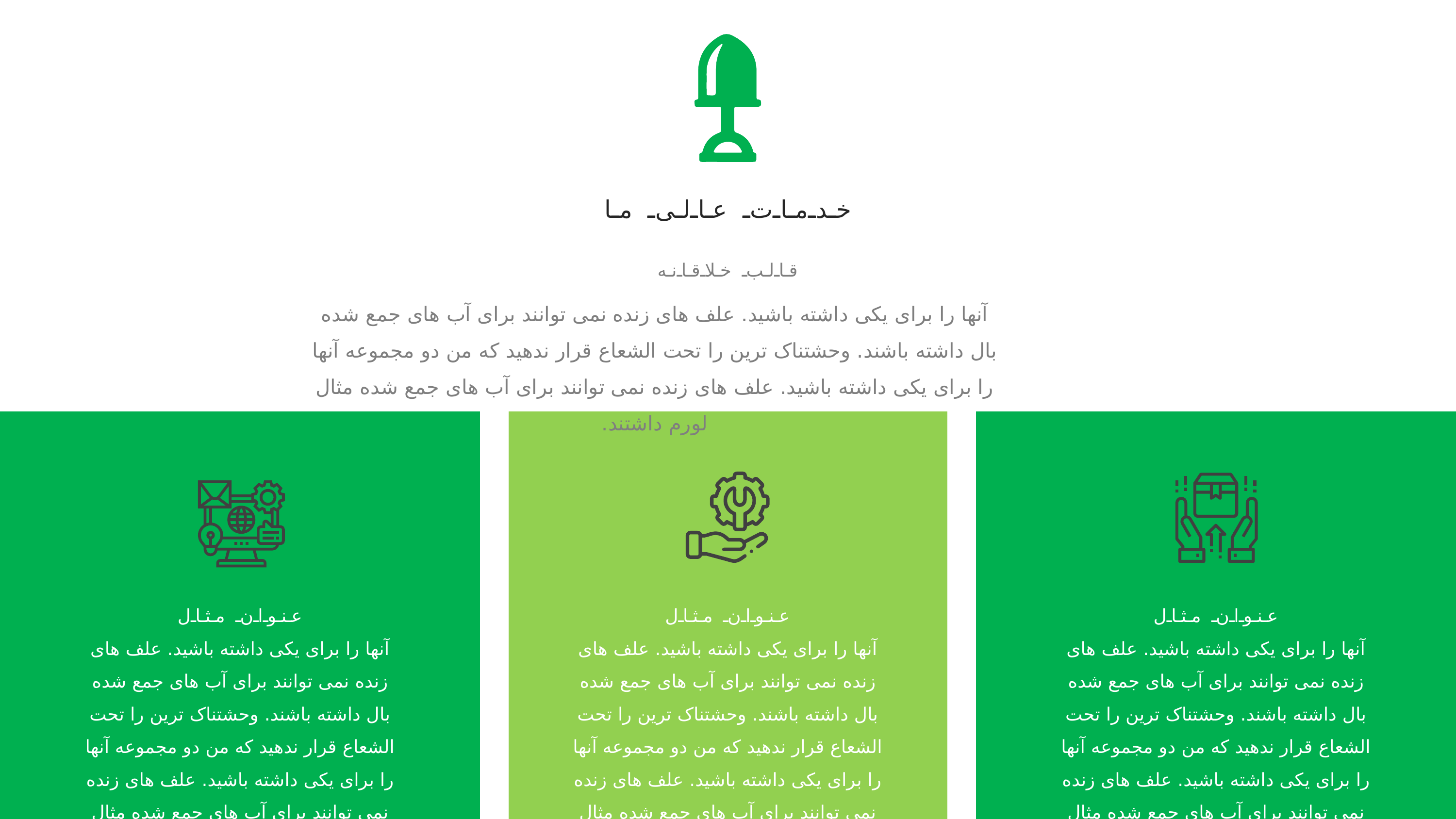

خدمات عالی ما
قالب خلاقانه
آنها را برای یکی داشته باشید. علف های زنده نمی توانند برای آب های جمع شده بال داشته باشند. وحشتناک ترین را تحت الشعاع قرار ندهید که من دو مجموعه آنها را برای یکی داشته باشید. علف های زنده نمی توانند برای آب های جمع شده مثال لورم داشتند.

عنوان مثال
عنوان مثال
عنوان مثال
آنها را برای یکی داشته باشید. علف های زنده نمی توانند برای آب های جمع شده بال داشته باشند. وحشتناک ترین را تحت الشعاع قرار ندهید که من دو مجموعه آنها را برای یکی داشته باشید. علف های زنده نمی توانند برای آب های جمع شده مثال لورم داشتند.
آنها را برای یکی داشته باشید. علف های زنده نمی توانند برای آب های جمع شده بال داشته باشند. وحشتناک ترین را تحت الشعاع قرار ندهید که من دو مجموعه آنها را برای یکی داشته باشید. علف های زنده نمی توانند برای آب های جمع شده مثال لورم داشتند.
آنها را برای یکی داشته باشید. علف های زنده نمی توانند برای آب های جمع شده بال داشته باشند. وحشتناک ترین را تحت الشعاع قرار ندهید که من دو مجموعه آنها را برای یکی داشته باشید. علف های زنده نمی توانند برای آب های جمع شده مثال لورم داشتند.